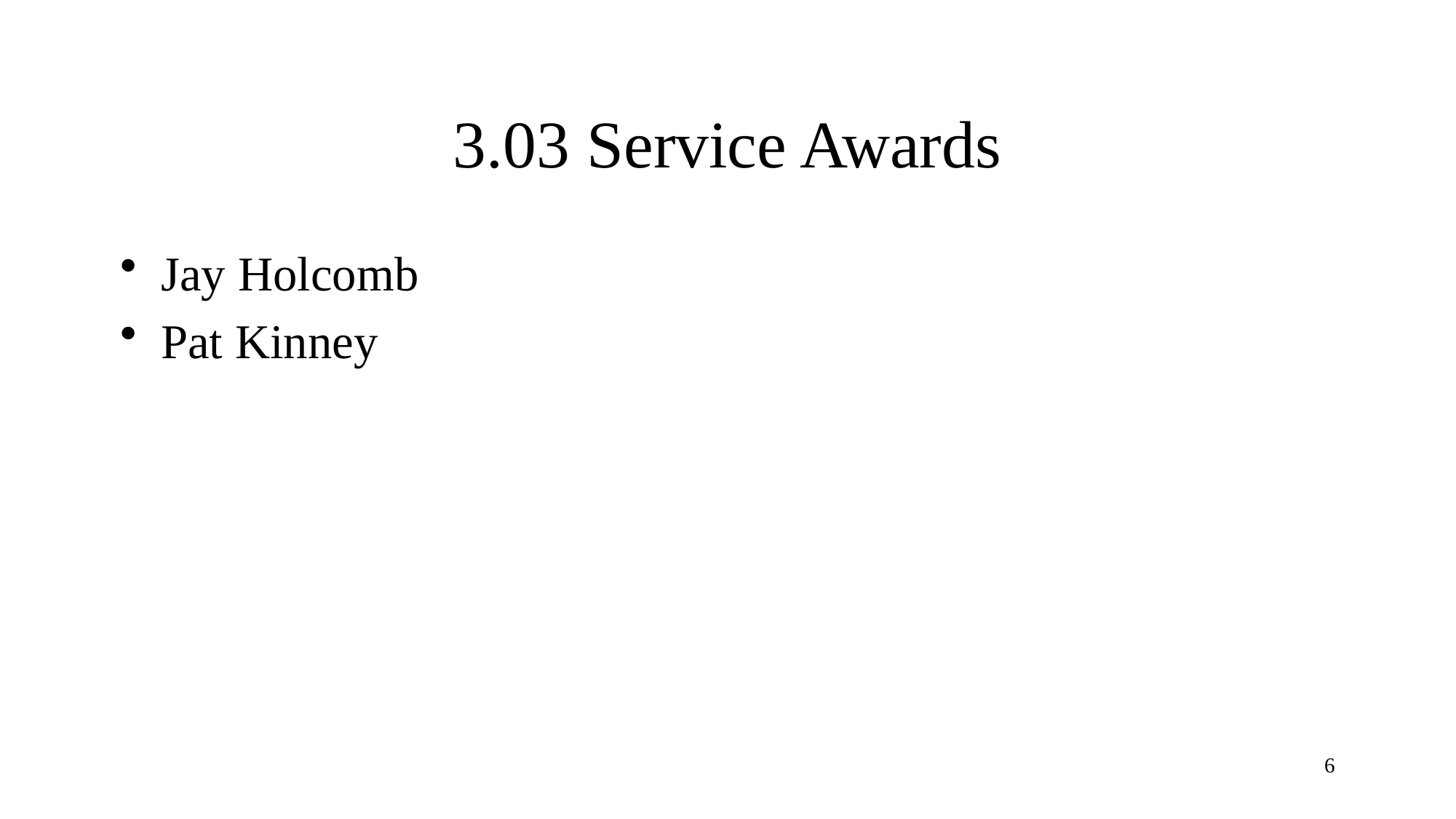

# 3.03 Service Awards
Jay Holcomb
Pat Kinney
6